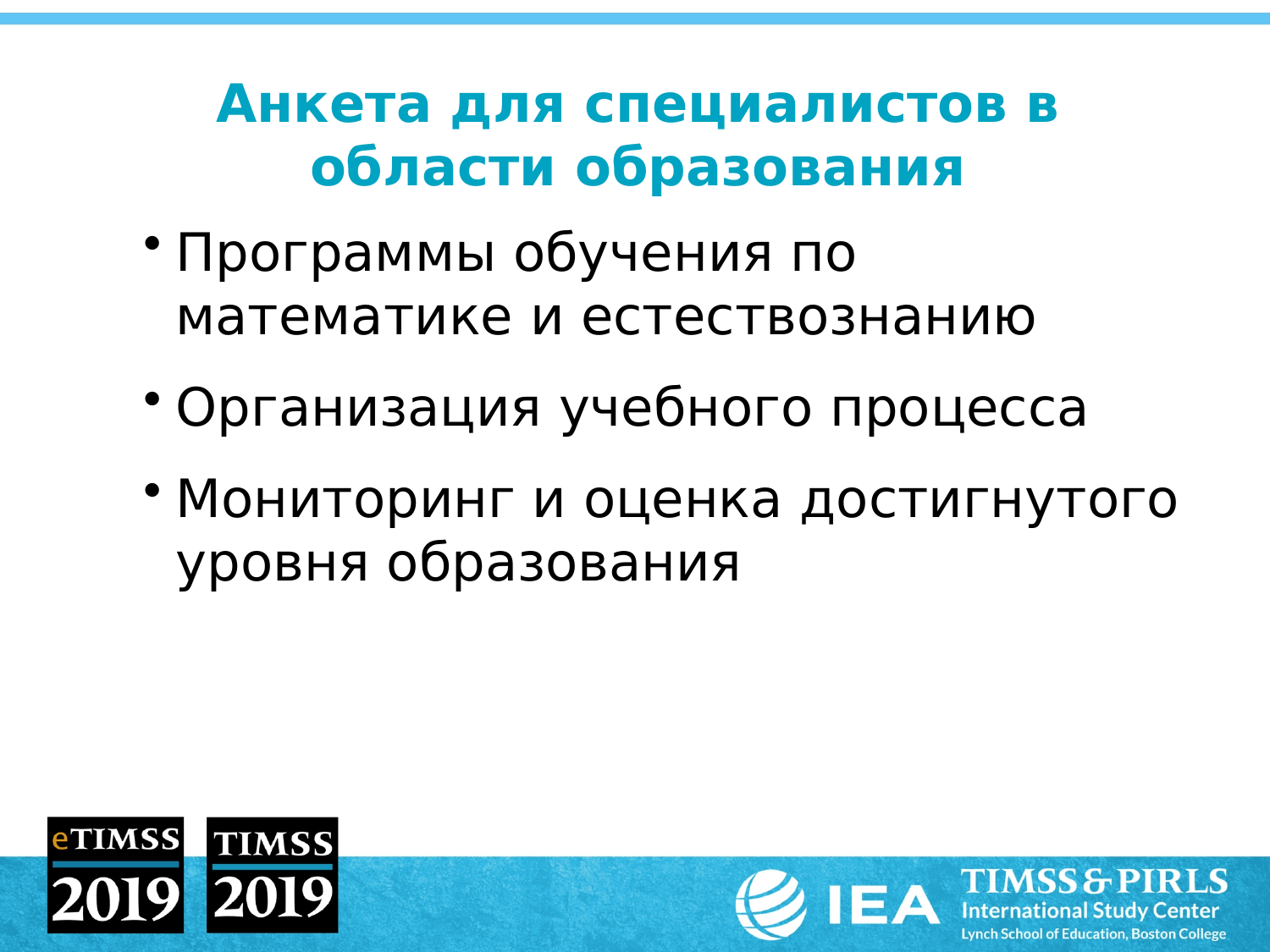

# Анкета для специалистов в области образования
Программы обучения по математике и естествознанию
Организация учебного процесса
Мониторинг и оценка достигнутого уровня образования